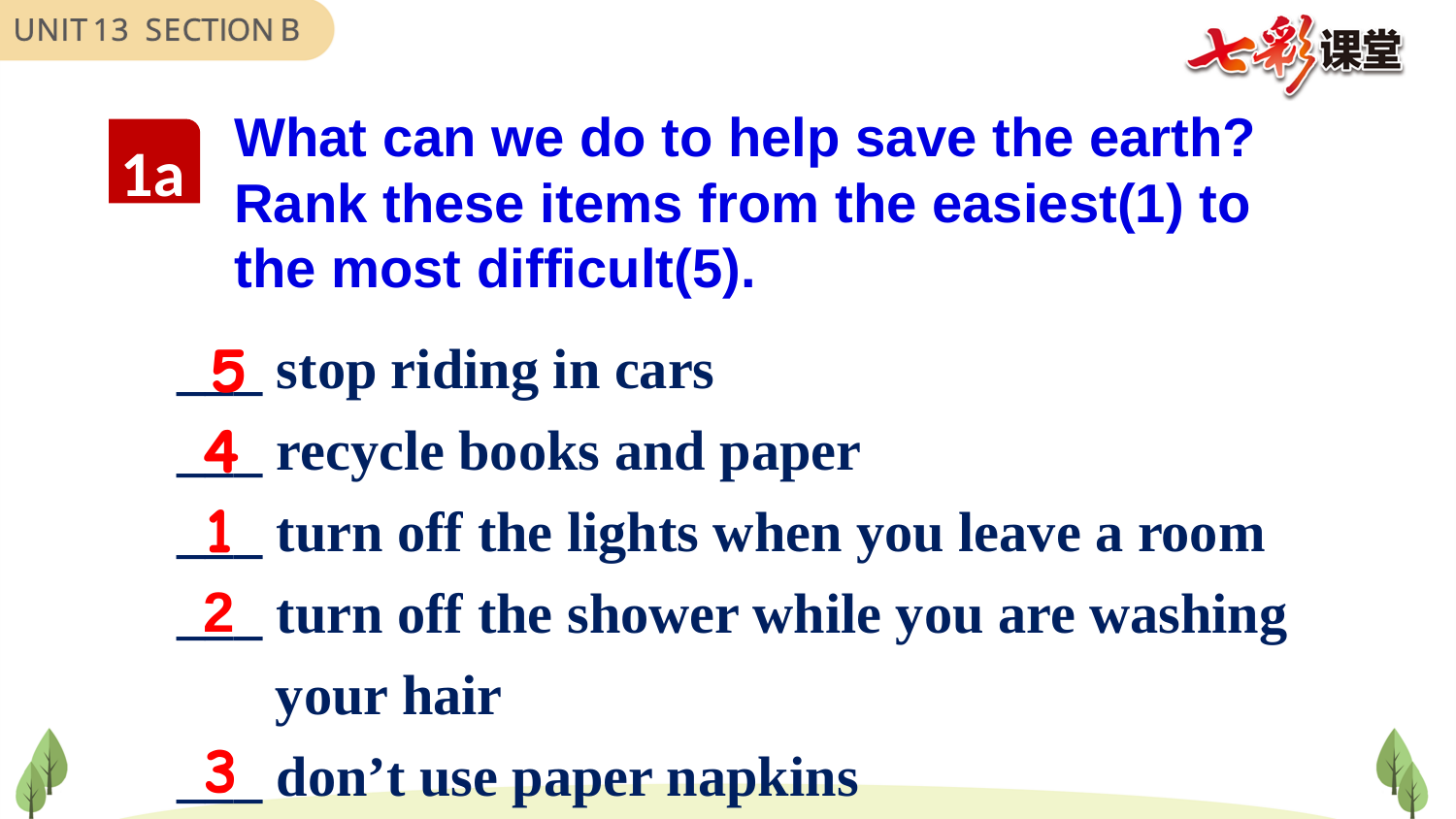

What can we do to help save the earth? Rank these items from the easiest(1) to the most difficult(5).
1a
___ stop riding in cars
___ recycle books and paper
___ turn off the lights when you leave a room
___ turn off the shower while you are washing
       your hair
___ don’t use paper napkins
5
4
1
2
3